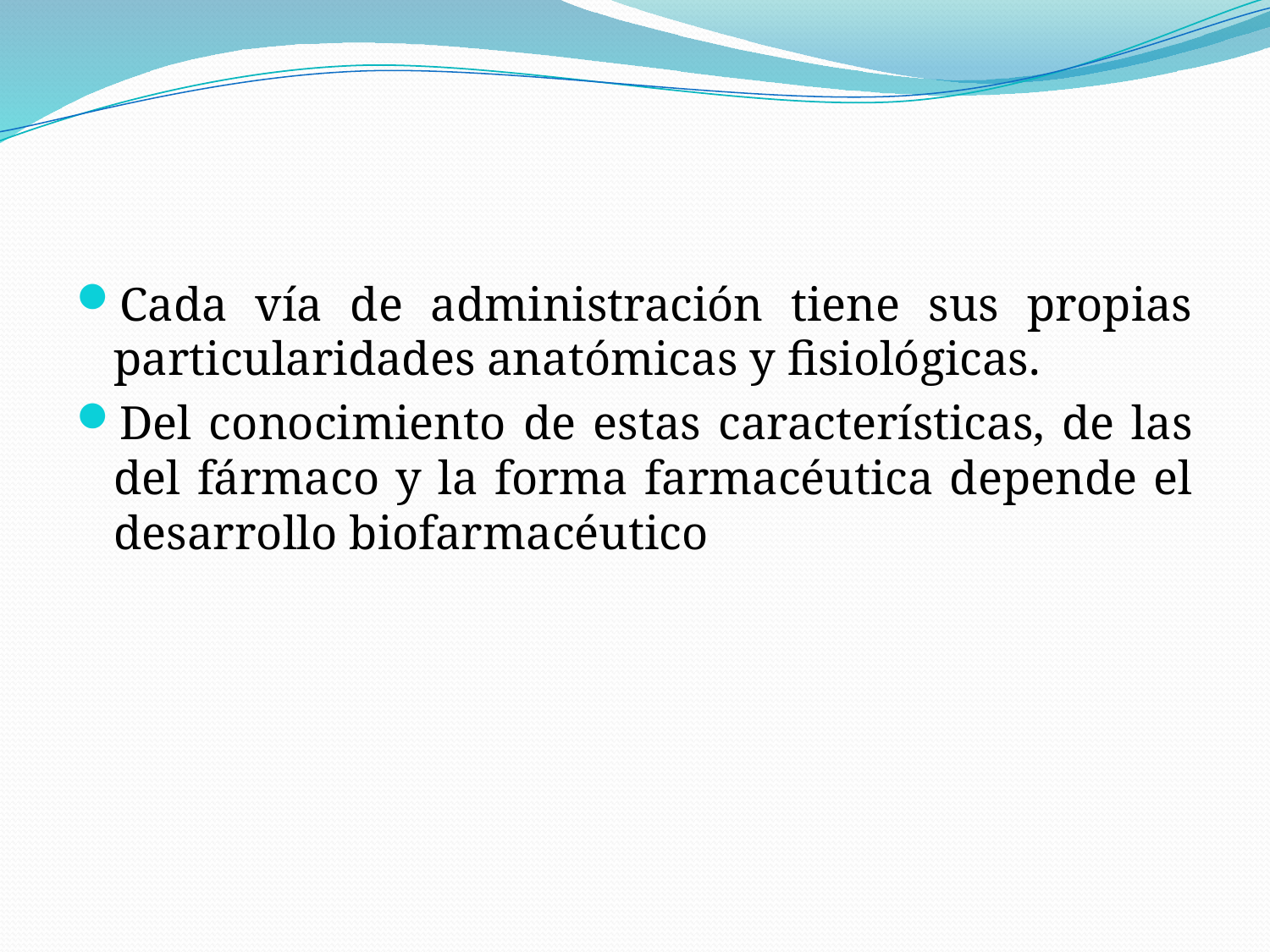

#
Cada vía de administración tiene sus propias particularidades anatómicas y fisiológicas.
Del conocimiento de estas características, de las del fármaco y la forma farmacéutica depende el desarrollo biofarmacéutico